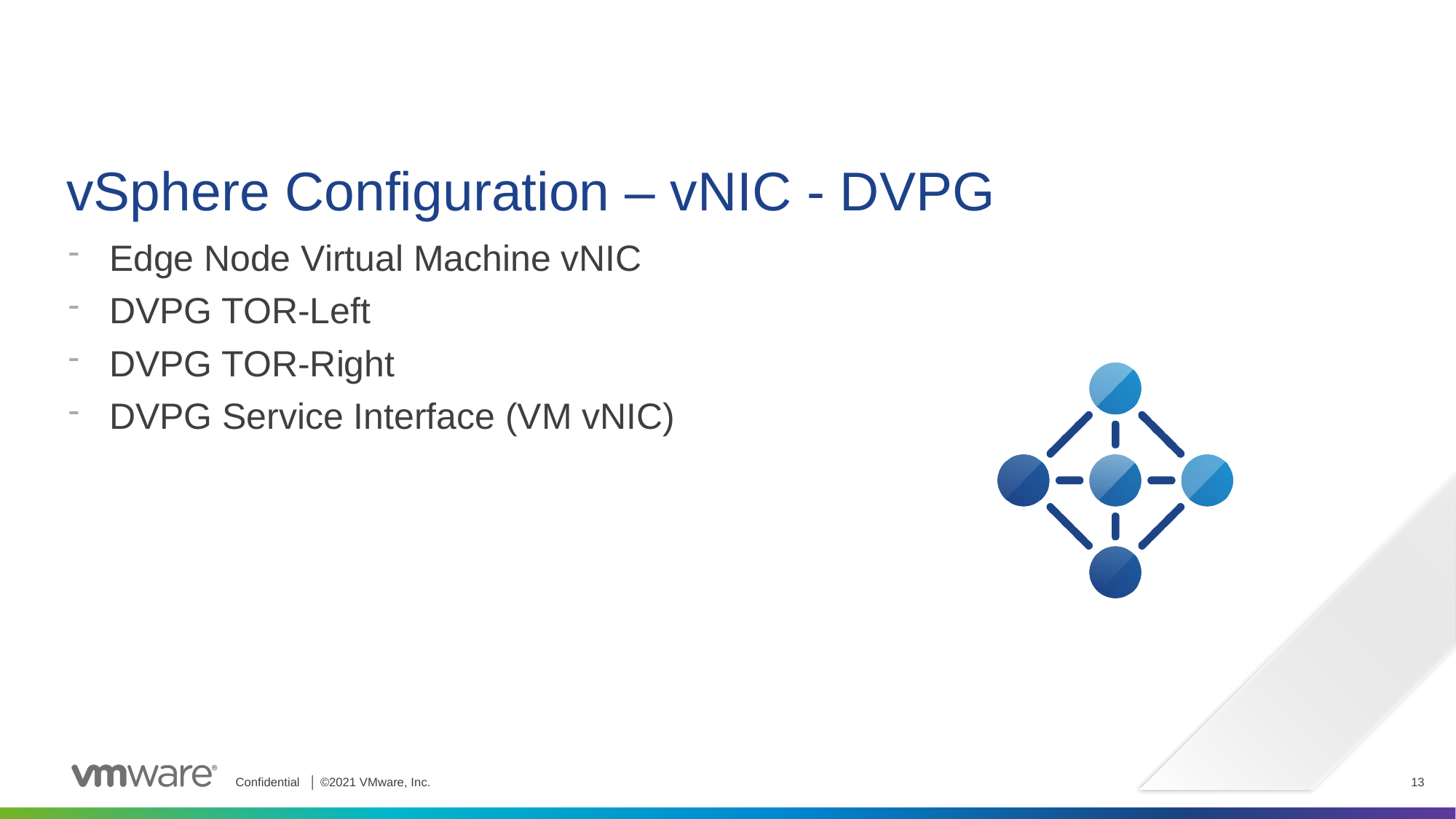

# vSphere Configuration – vNIC - DVPG
Edge Node Virtual Machine vNIC
DVPG TOR-Left
DVPG TOR-Right
DVPG Service Interface (VM vNIC)